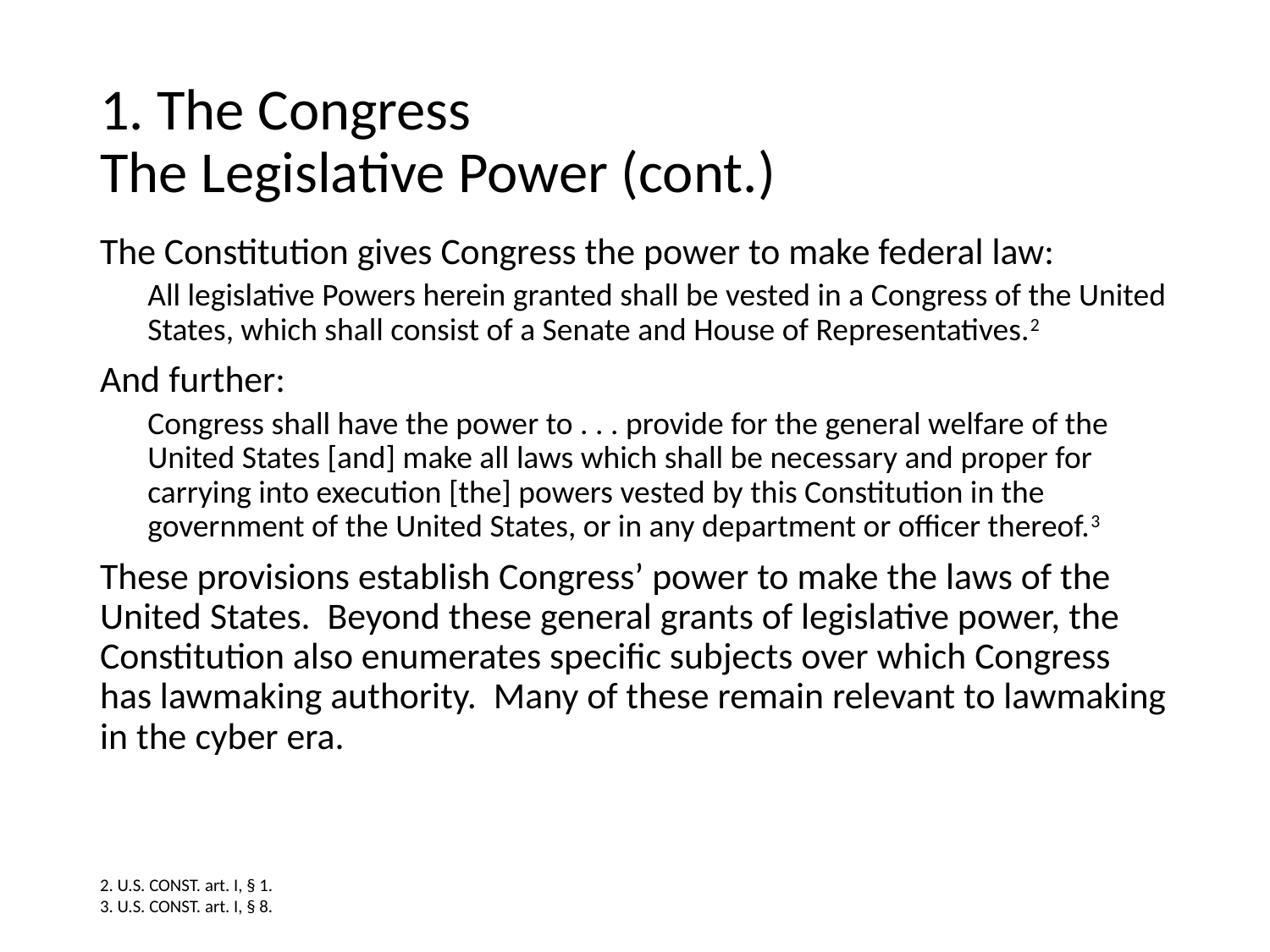

# 1. The Congress The Legislative Power (cont.)
The Constitution gives Congress the power to make federal law:
All legislative Powers herein granted shall be vested in a Congress of the United States, which shall consist of a Senate and House of Representatives.2
And further:
Congress shall have the power to . . . provide for the general welfare of the United States [and] make all laws which shall be necessary and proper for carrying into execution [the] powers vested by this Constitution in the government of the United States, or in any department or officer thereof.3
These provisions establish Congress’ power to make the laws of the United States.  Beyond these general grants of legislative power, the Constitution also enumerates specific subjects over which Congress has lawmaking authority.  Many of these remain relevant to lawmaking in the cyber era.

2. U.S. Const. art. I, § 1.
3. U.S. Const. art. I, § 8.